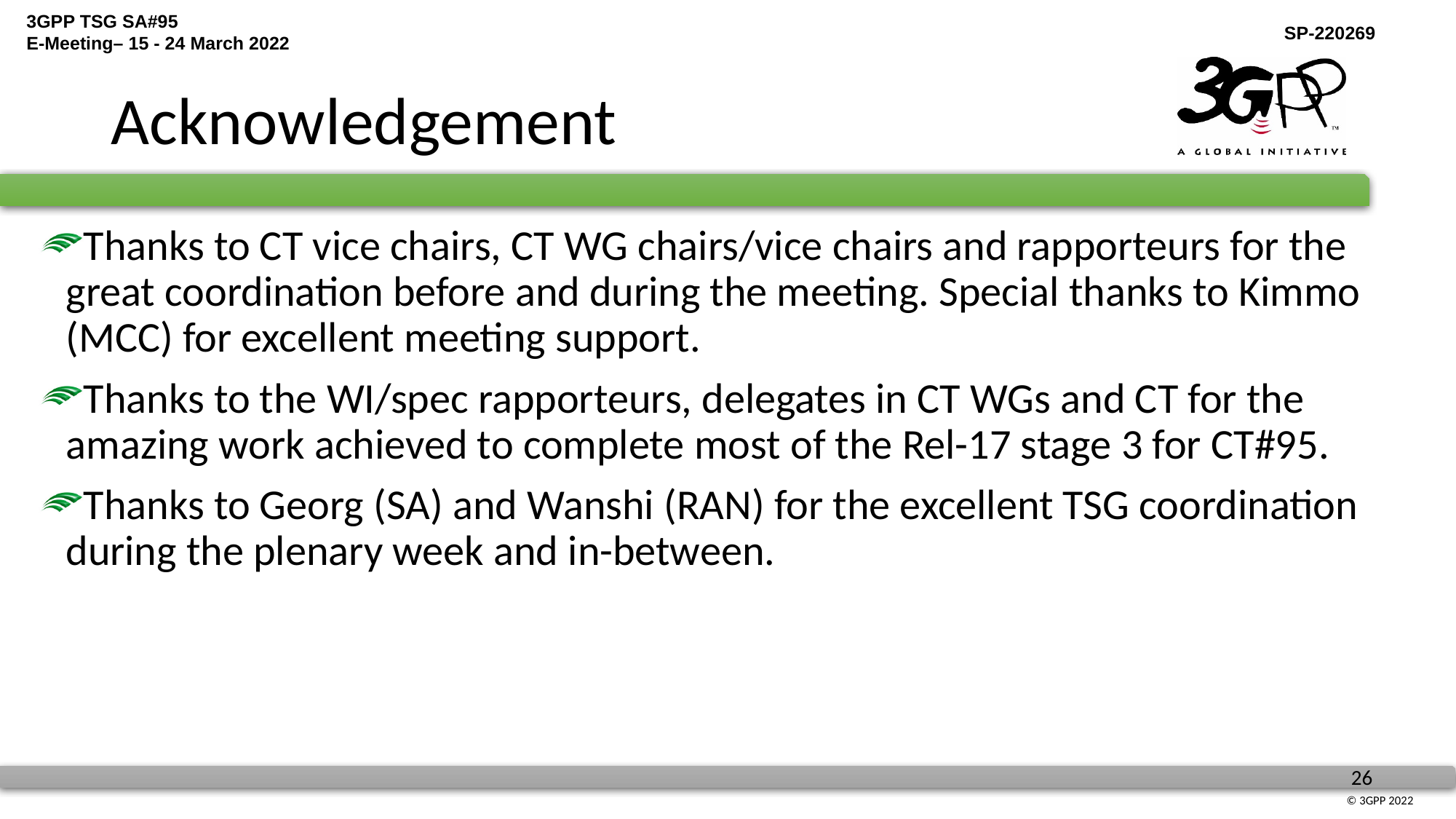

# Acknowledgement
Thanks to CT vice chairs, CT WG chairs/vice chairs and rapporteurs for the great coordination before and during the meeting. Special thanks to Kimmo (MCC) for excellent meeting support.
Thanks to the WI/spec rapporteurs, delegates in CT WGs and CT for the amazing work achieved to complete most of the Rel-17 stage 3 for CT#95.
Thanks to Georg (SA) and Wanshi (RAN) for the excellent TSG coordination during the plenary week and in-between.